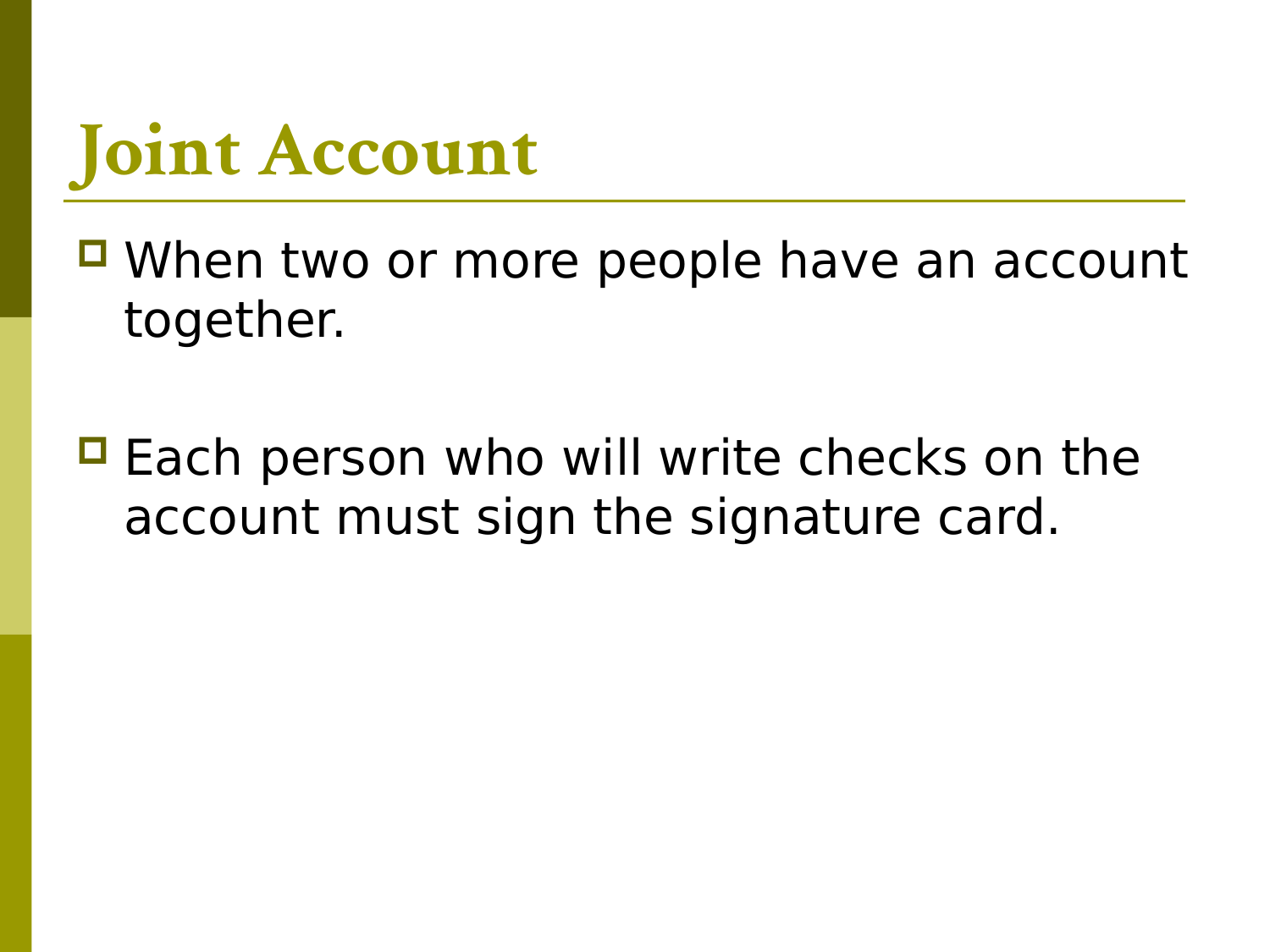

# Joint Account
When two or more people have an account together.

Each person who will write checks on the account must sign the signature card.